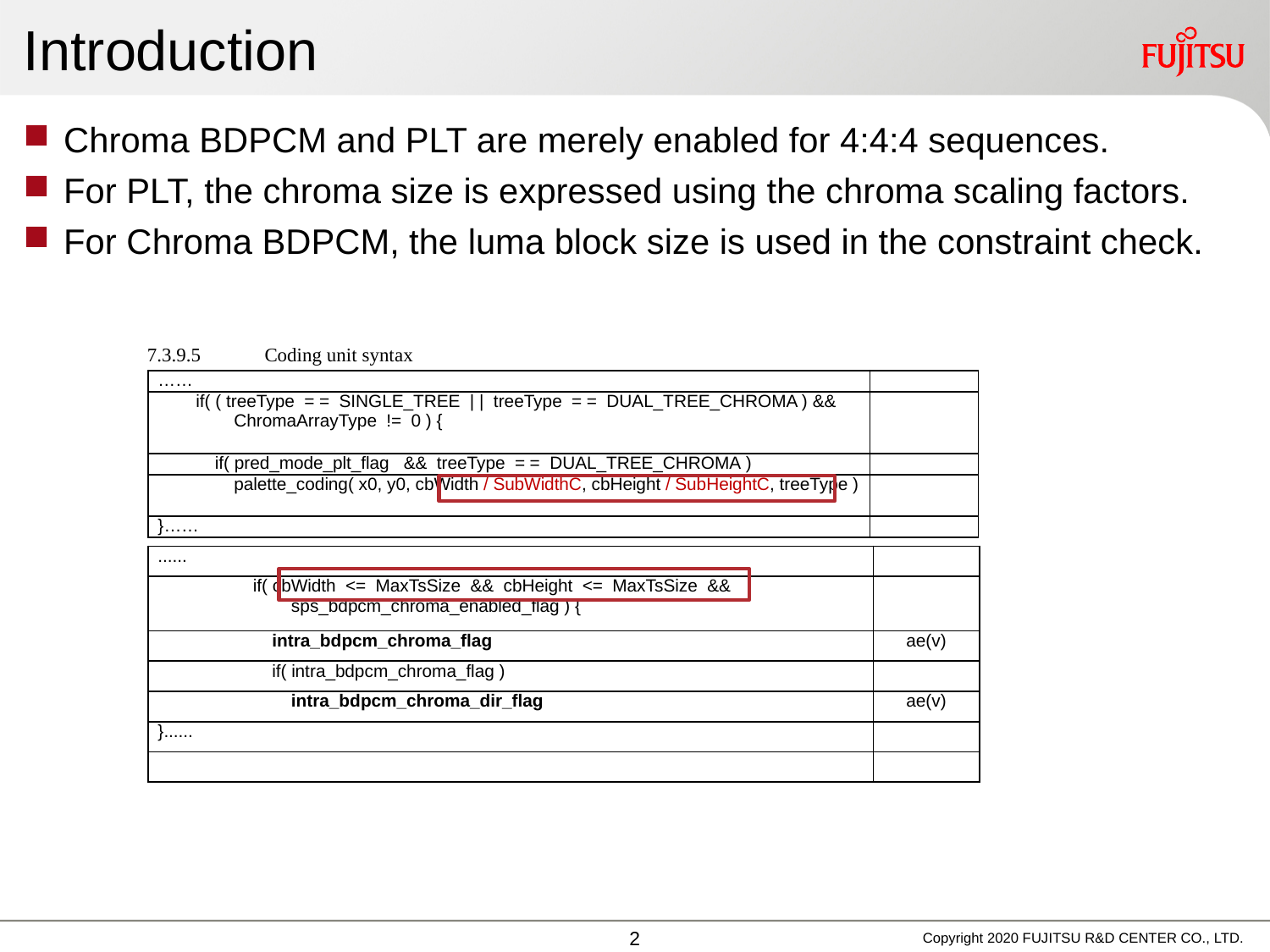

# Introduction
Chroma BDPCM and PLT are merely enabled for 4:4:4 sequences.
For PLT, the chroma size is expressed using the chroma scaling factors.
For Chroma BDPCM, the luma block size is used in the constraint check.
7.3.9.5	Coding unit syntax
| …… |  |
| --- | --- |
| if( ( treeType = = SINGLE\_TREE | | treeType = = DUAL\_TREE\_CHROMA ) && ChromaArrayType != 0 ) { |  |
| if( pred\_mode\_plt\_flag && treeType = = DUAL\_TREE\_CHROMA ) |  |
| palette\_coding( x0, y0, cbWidth / SubWidthC, cbHeight / SubHeightC, treeType ) |  |
| }…… |  |

| ...... |  |
| --- | --- |
| if( cbWidth <= MaxTsSize && cbHeight <= MaxTsSize && sps\_bdpcm\_chroma\_enabled\_flag ) { |  |
| intra\_bdpcm\_chroma\_flag | ae(v) |
| if( intra\_bdpcm\_chroma\_flag ) |  |
| intra\_bdpcm\_chroma\_dir\_flag | ae(v) |
| }...... |  |
|  |  |

2
Copyright 2020 FUJITSU R&D CENTER CO., LTD.